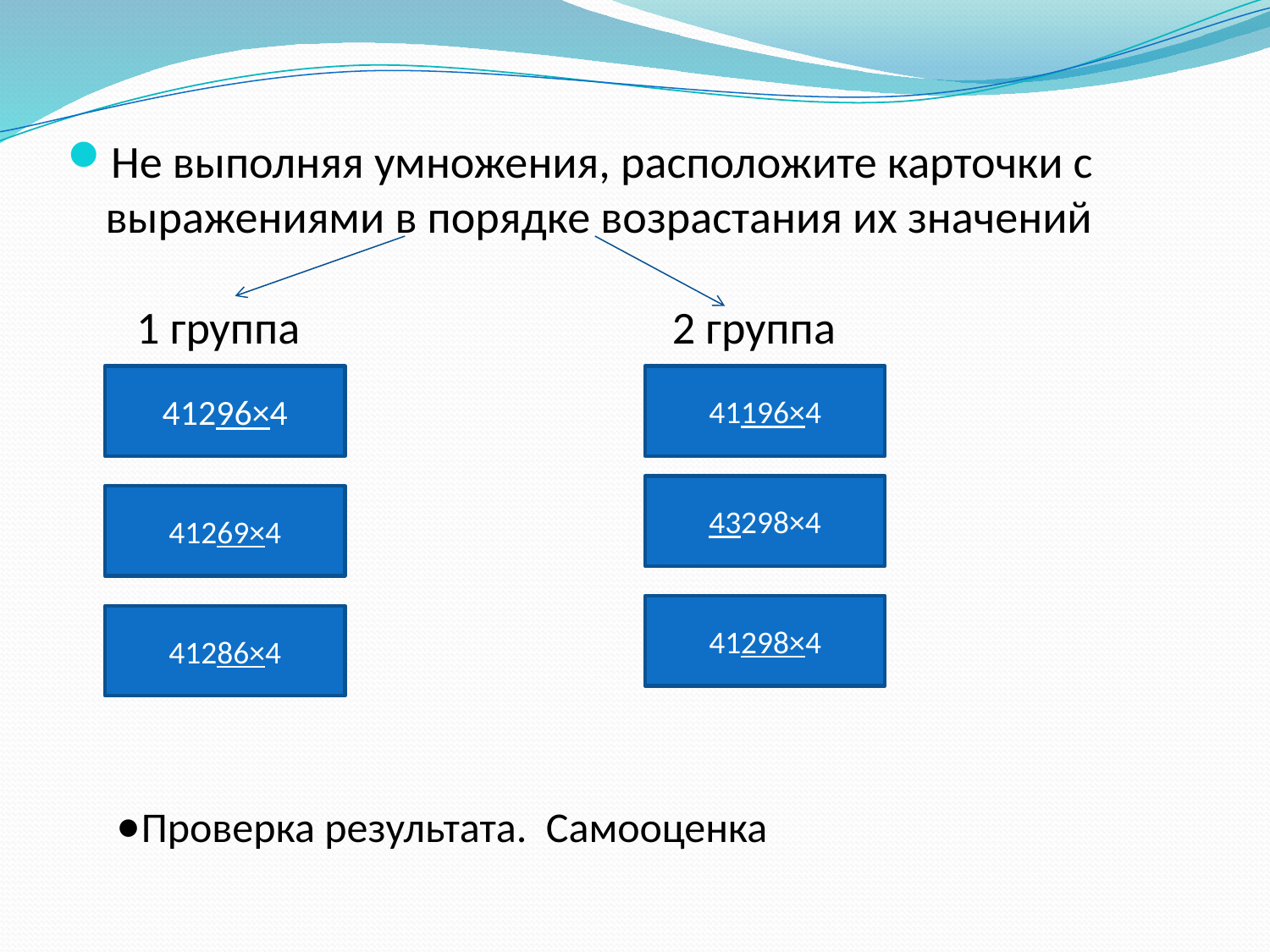

Не выполняя умножения, расположите карточки с выражениями в порядке возрастания их значений
   1 группа                                    2 группа
 •Проверка результата.  Самооценка
41296×4
41196×4
43298×4
41269×4
41298×4
41286×4